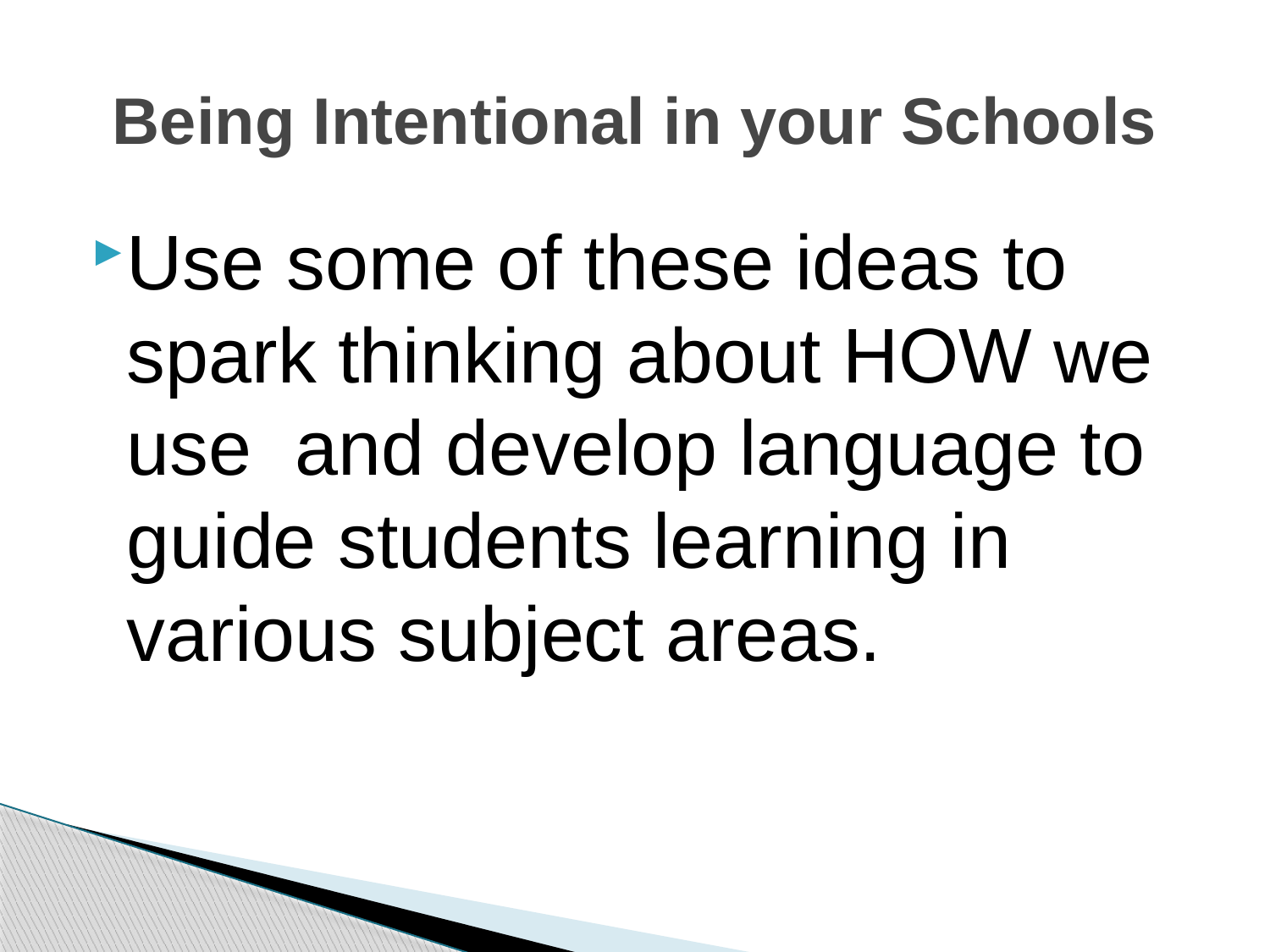

# Being Intentional in your Schools
Use some of these ideas to spark thinking about HOW we use  and develop language to guide students learning in various subject areas.